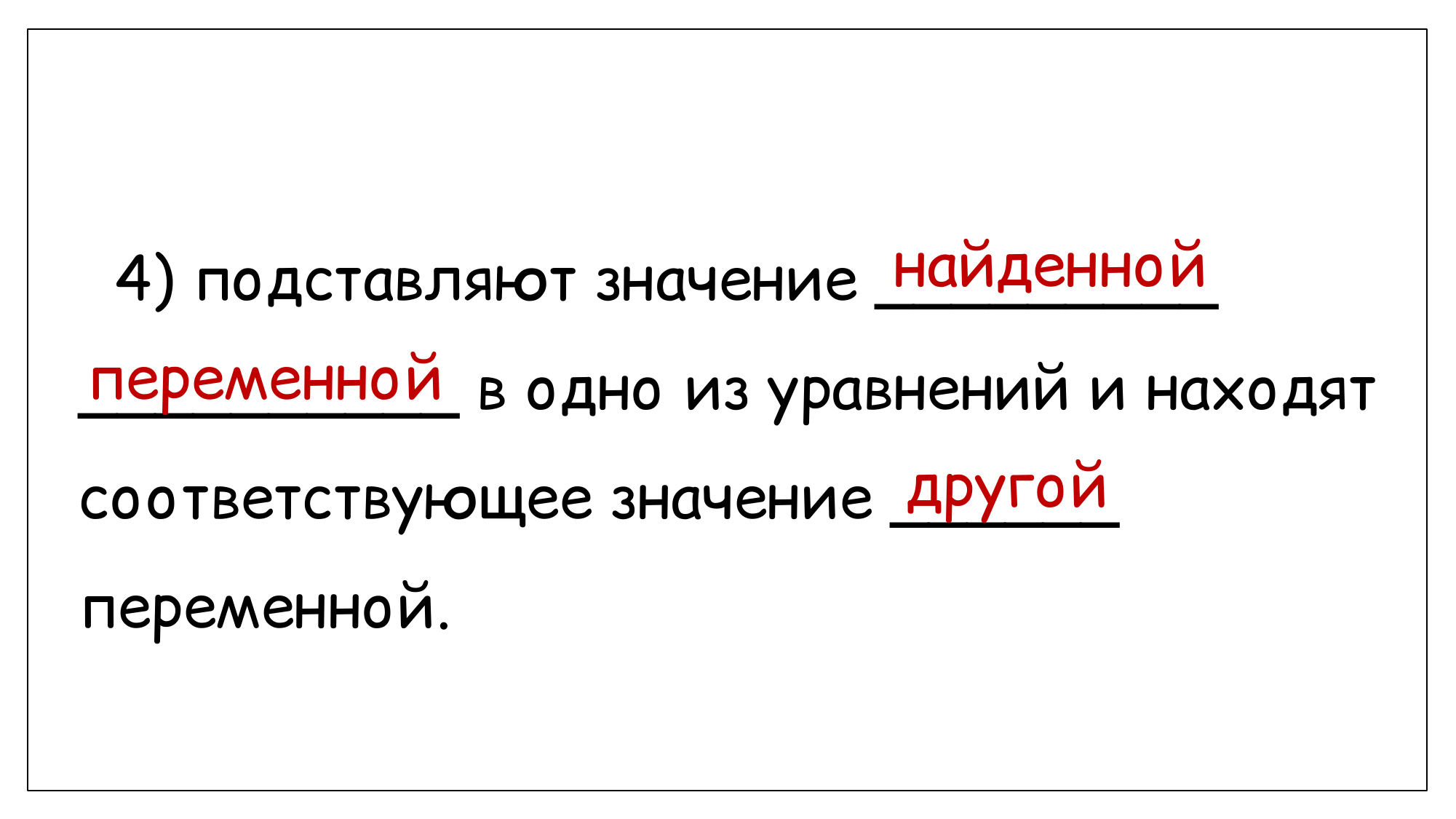

4) подставляют значение _________ __________ в одно из уравнений и находят соответствующее значение ______ переменной.
найденной
переменной
другой